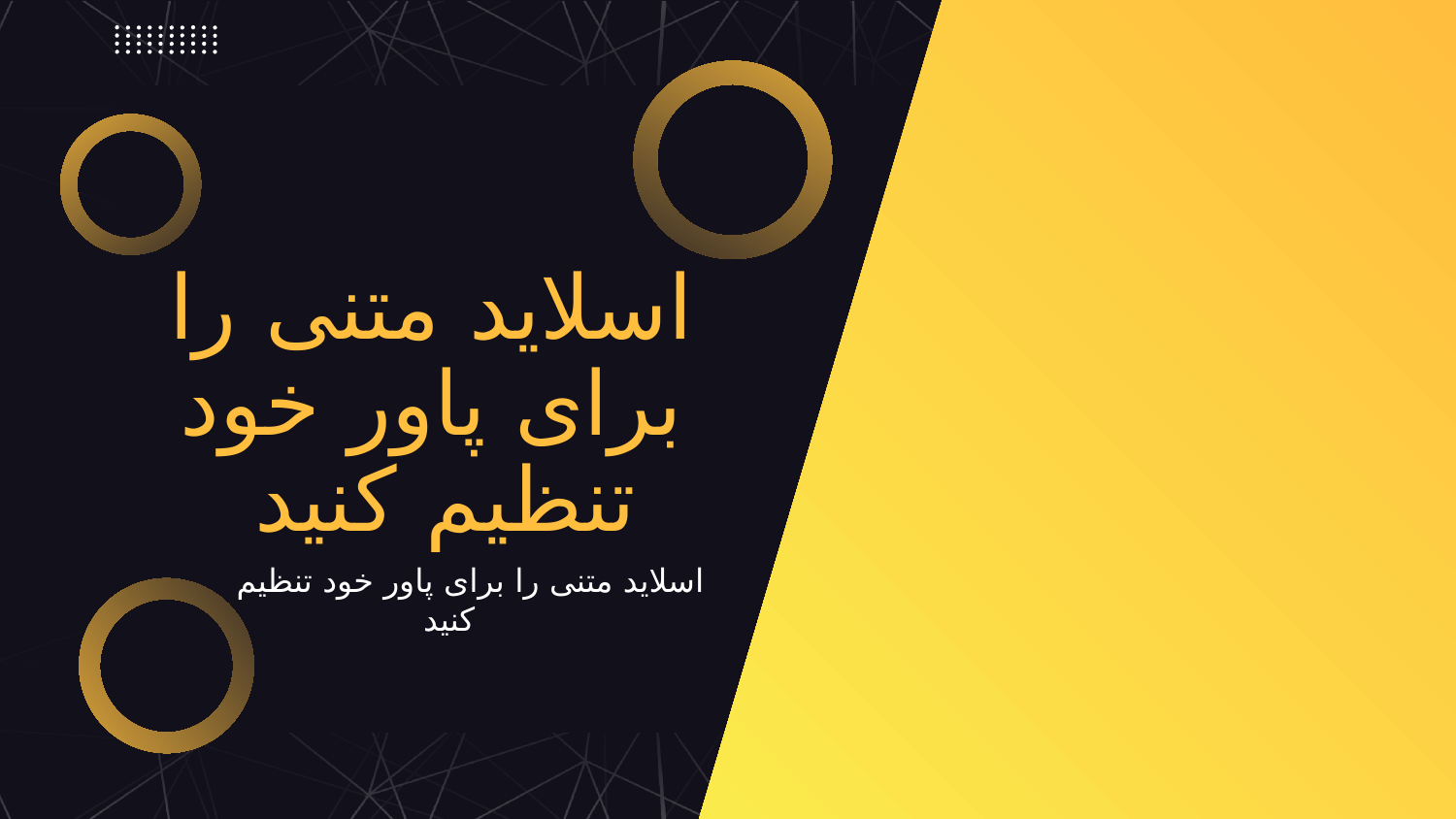

# اسلاید متنی را برای پاور خود تنظیم کنید
اسلاید متنی را برای پاور خود تنظیم کنید